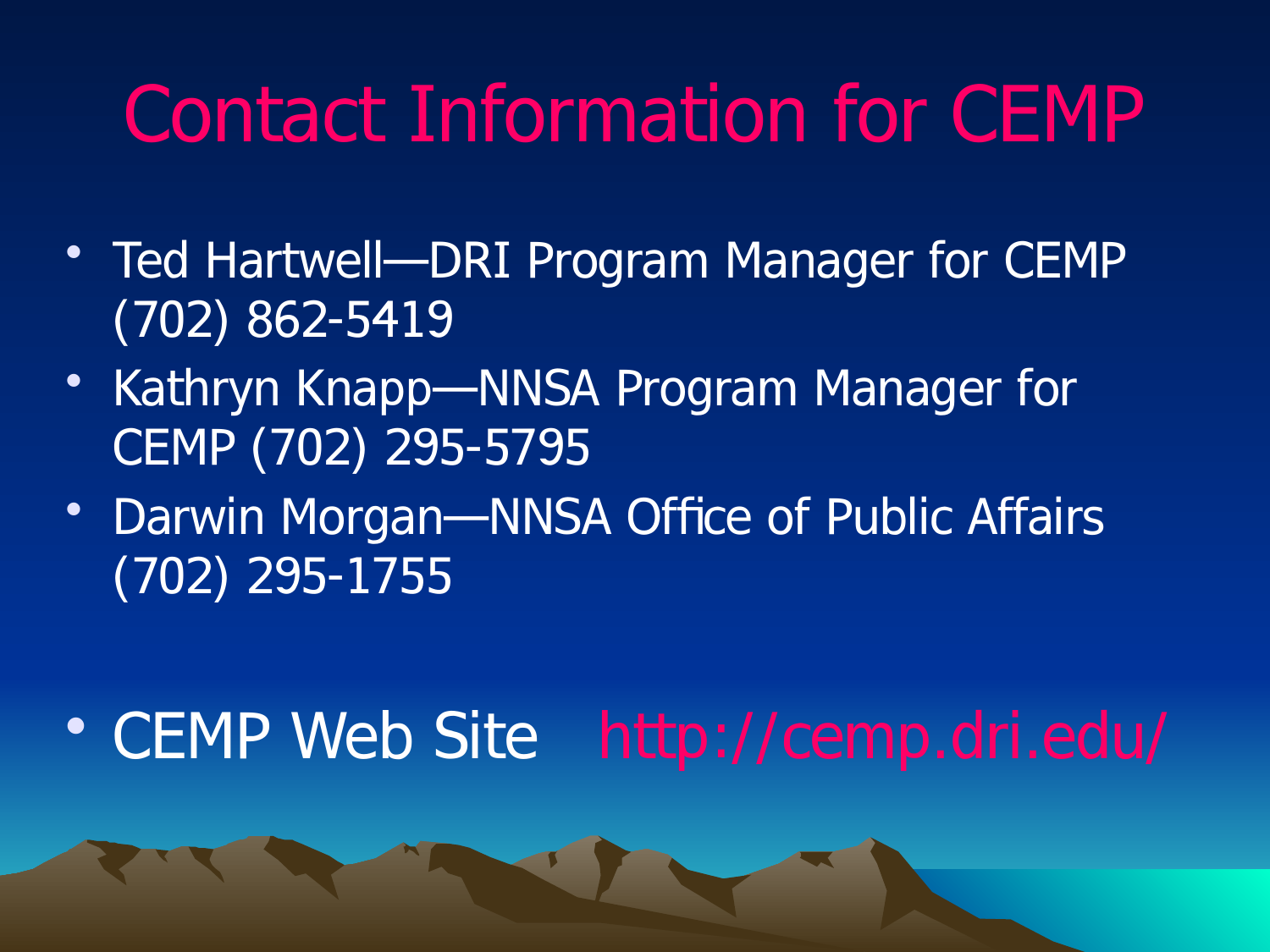

# Contact Information for CEMP
Ted Hartwell—DRI Program Manager for CEMP (702) 862-5419
Kathryn Knapp—NNSA Program Manager for CEMP (702) 295-5795
Darwin Morgan—NNSA Office of Public Affairs (702) 295-1755

CEMP Web Site   http://cemp.dri.edu/